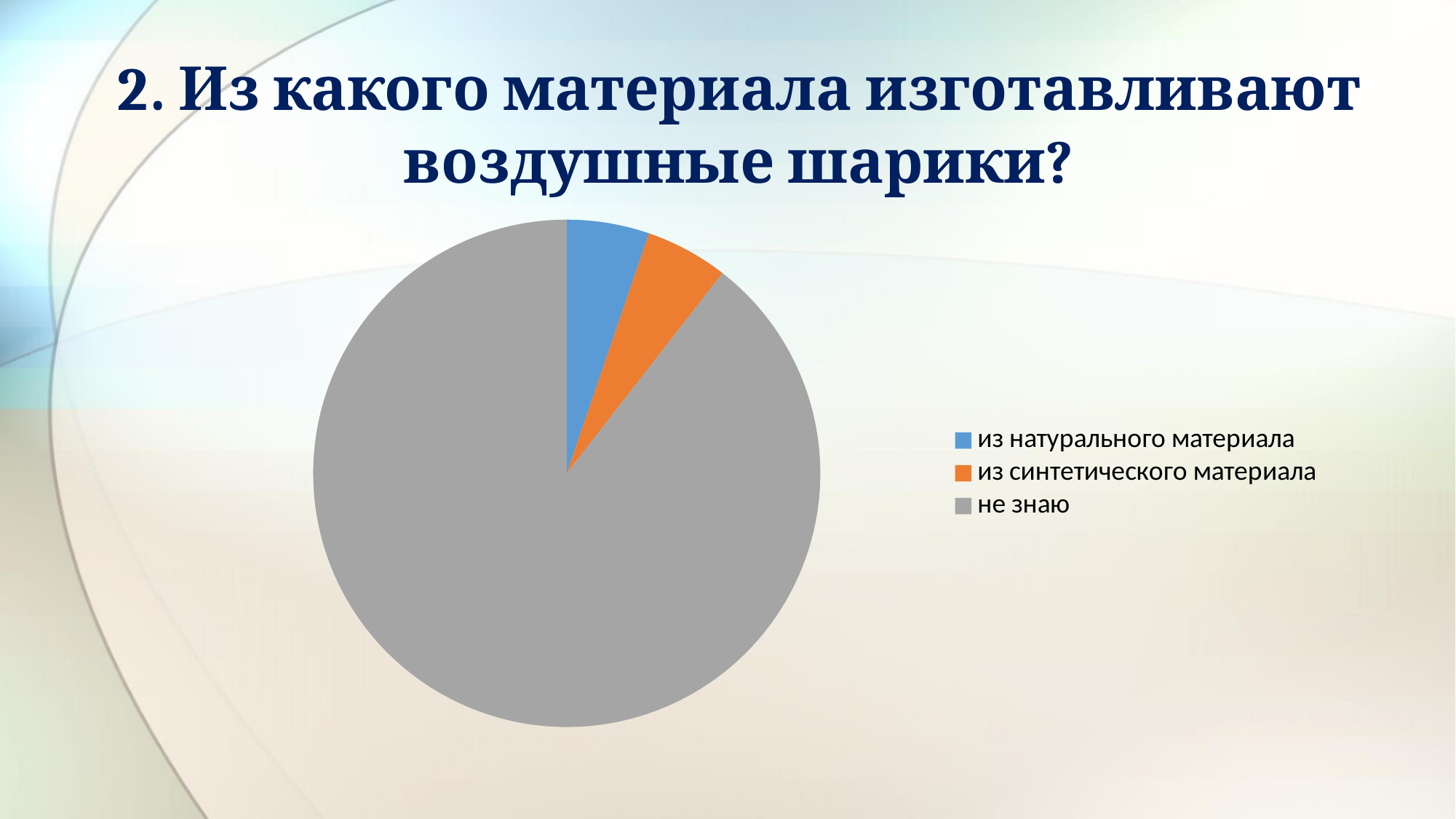

# 2. Из какого материала изготавливают воздушные шарики?

### Chart

| Category | Продажи |
|---|---|
| из натурального материала | 1.0 |
| из синтетического материала | 1.0 |
| не знаю | 17.0 |